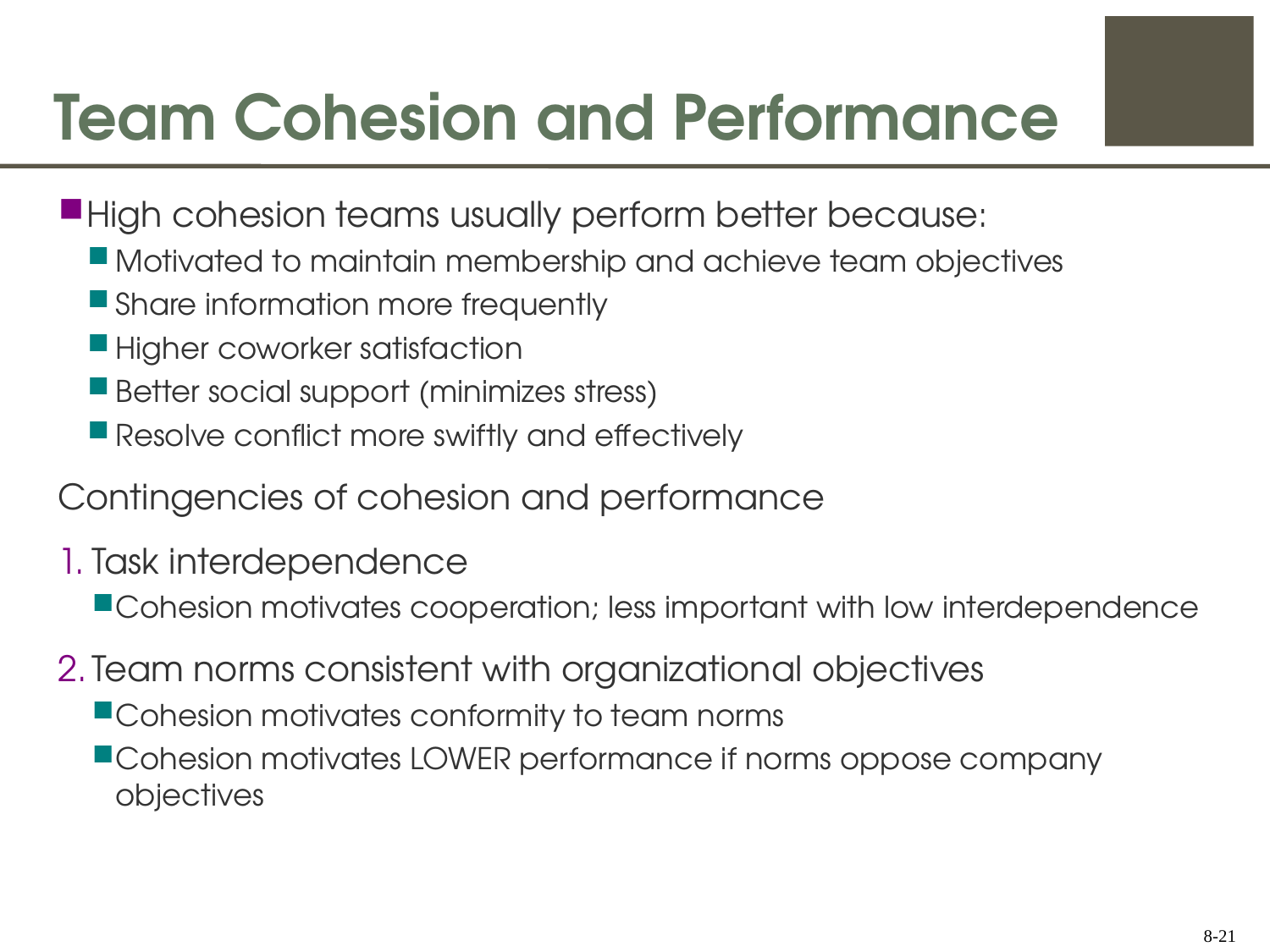

# Team Cohesion and Performance
High cohesion teams usually perform better because:
Motivated to maintain membership and achieve team objectives
Share information more frequently
Higher coworker satisfaction
Better social support (minimizes stress)
Resolve conflict more swiftly and effectively
Contingencies of cohesion and performance
Task interdependence
Cohesion motivates cooperation; less important with low interdependence
Team norms consistent with organizational objectives
Cohesion motivates conformity to team norms
Cohesion motivates LOWER performance if norms oppose company objectives